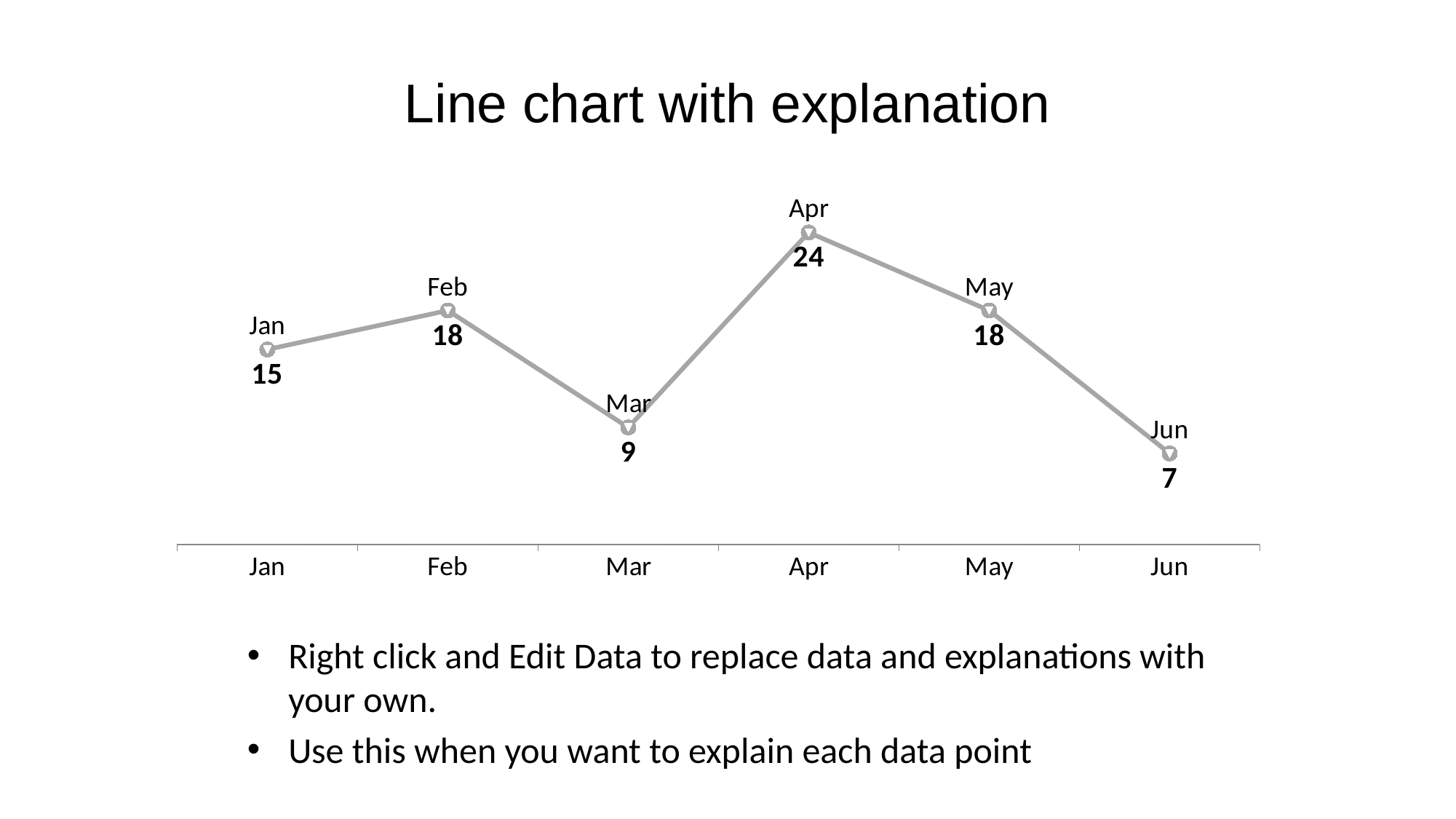

# Line chart with explanation

### Chart

| Category | Explanation | Performance | Helper |
|---|---|---|---|
| Jan | 0.0 | 15.0 | 15.0 |
| Feb | 0.0 | 18.0 | 18.0 |
| Mar | 0.0 | 9.0 | 9.0 |
| Apr | 0.0 | 24.0 | 24.0 |
| May | 0.0 | 18.0 | 18.0 |
| Jun | 0.0 | 7.0 | 7.0 |
Right click and Edit Data to replace data and explanations with your own.
Use this when you want to explain each data point